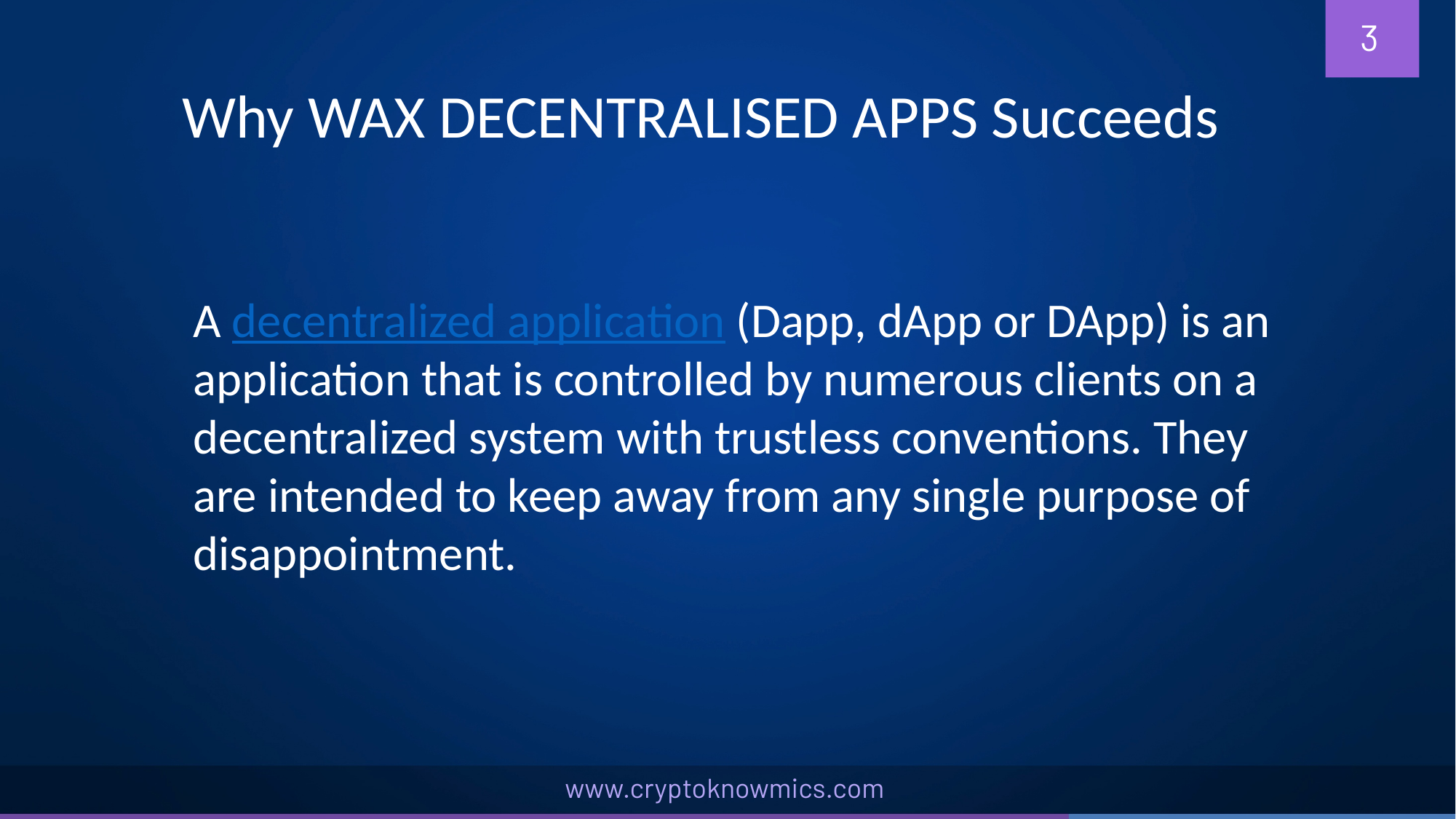

3
Why WAX DECENTRALISED APPS Succeeds
A decentralized application (Dapp, dApp or DApp) is an application that is controlled by numerous clients on a decentralized system with trustless conventions. They are intended to keep away from any single purpose of disappointment.
www.cryptoknowmics.com